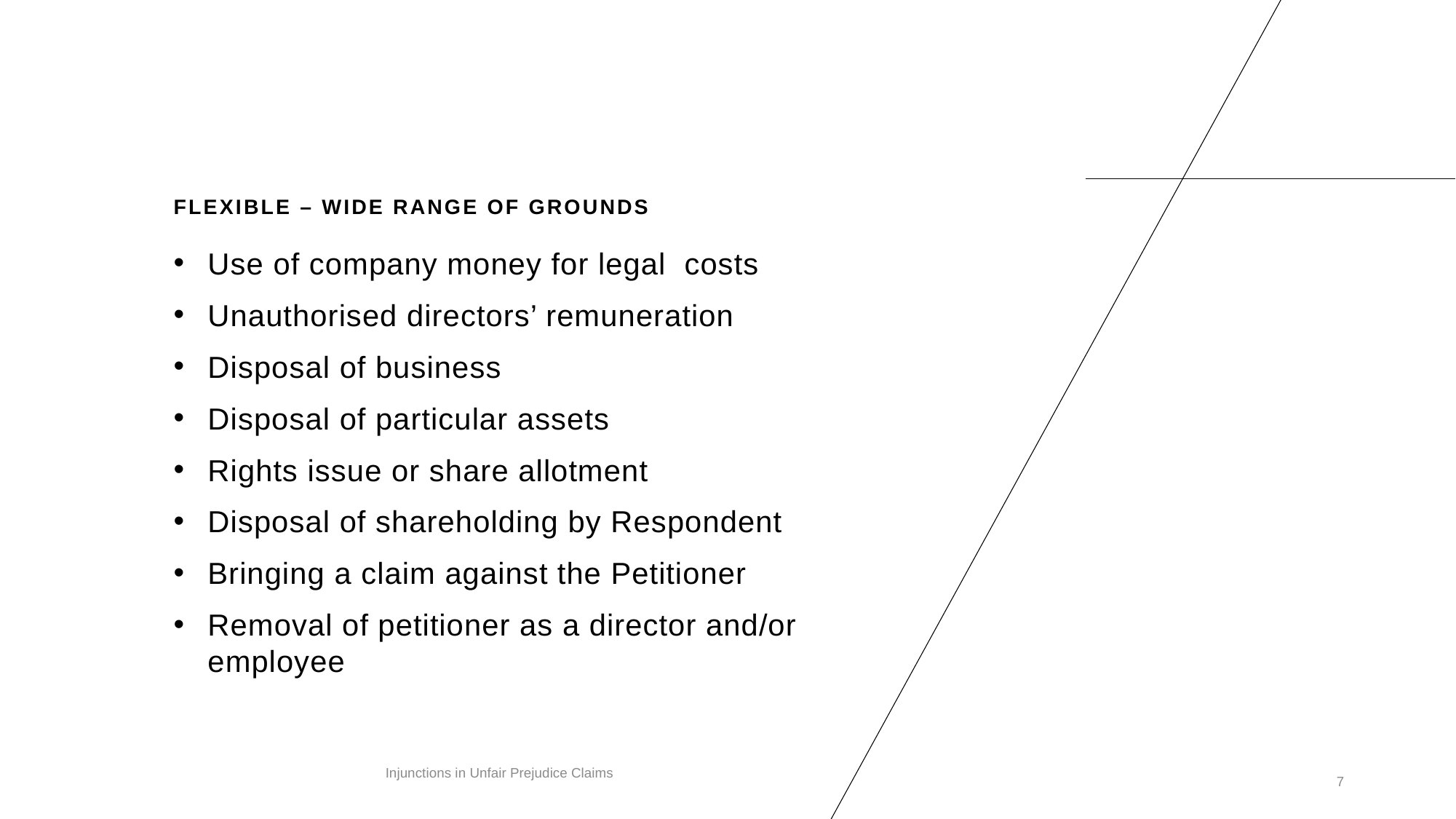

# Flexible – wide range of grounds
Use of company money for legal  costs
Unauthorised directors’ remuneration
Disposal of business
Disposal of particular assets
Rights issue or share allotment
Disposal of shareholding by Respondent
Bringing a claim against the Petitioner
Removal of petitioner as a director and/or employee

Injunctions in Unfair Prejudice Claims

7